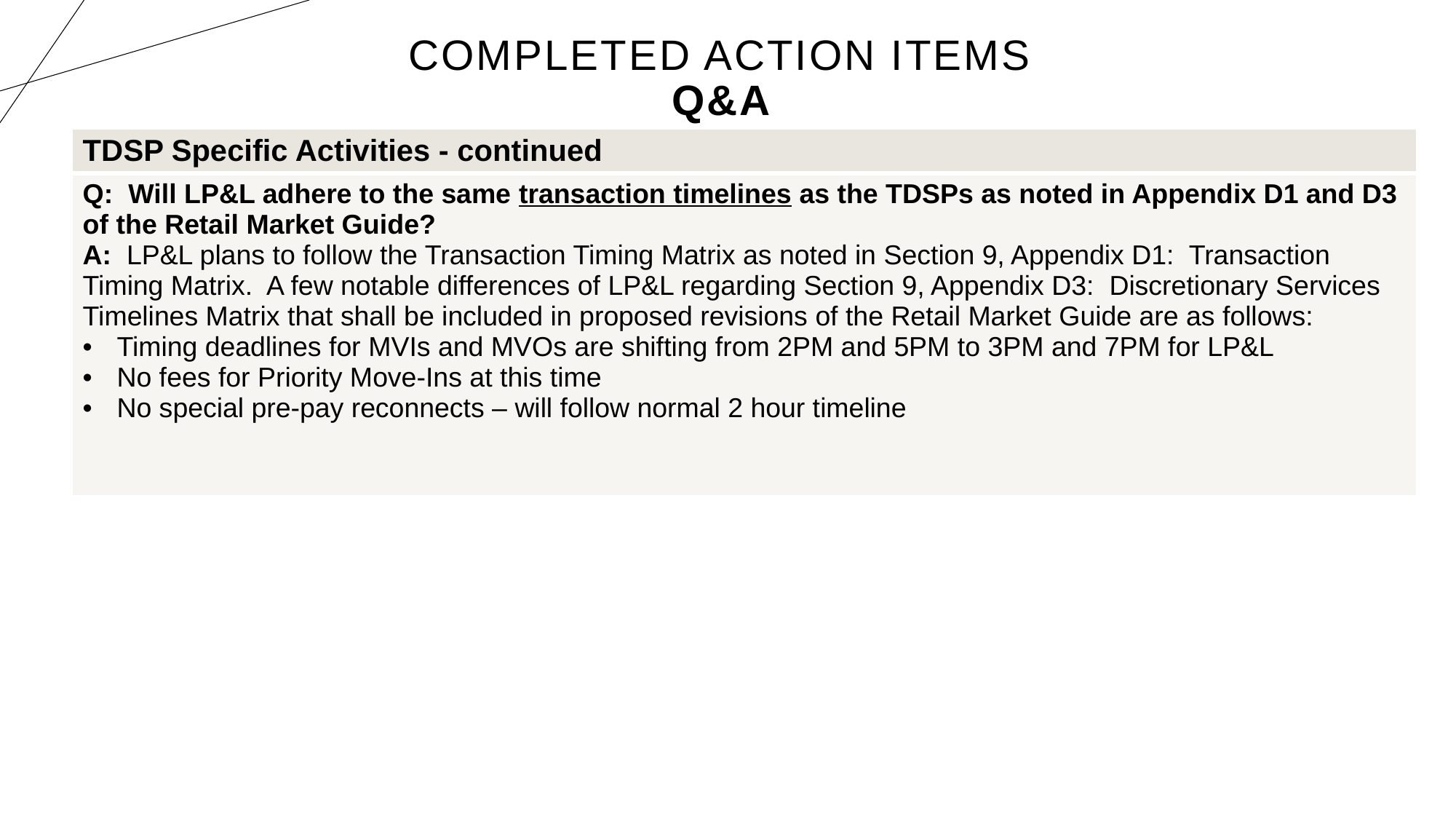

# Completed Action Items Q&A
| TDSP Specific Activities - continued |
| --- |
| Q: Will LP&L adhere to the same transaction timelines as the TDSPs as noted in Appendix D1 and D3 of the Retail Market Guide? A: LP&L plans to follow the Transaction Timing Matrix as noted in Section 9, Appendix D1: Transaction Timing Matrix. A few notable differences of LP&L regarding Section 9, Appendix D3: Discretionary Services Timelines Matrix that shall be included in proposed revisions of the Retail Market Guide are as follows: Timing deadlines for MVIs and MVOs are shifting from 2PM and 5PM to 3PM and 7PM for LP&L No fees for Priority Move-Ins at this time No special pre-pay reconnects – will follow normal 2 hour timeline |